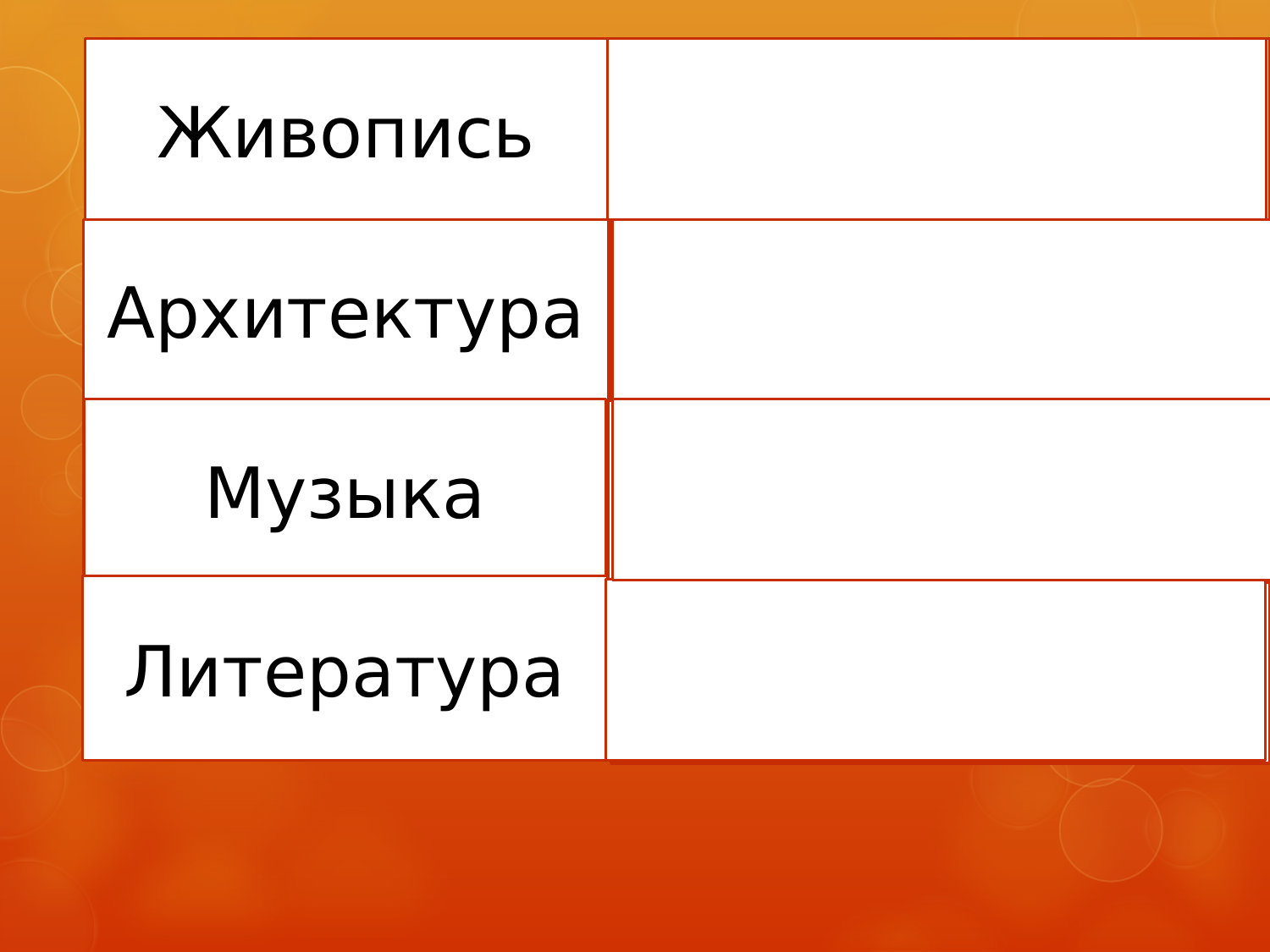

Живопись

Тропинин. Венецианов.
#

Архитектура

Новиков.

Музыка

Аргунов. Левицкий. Боровиковский. Рокотов.

Литература

Шубин. Фальконе.